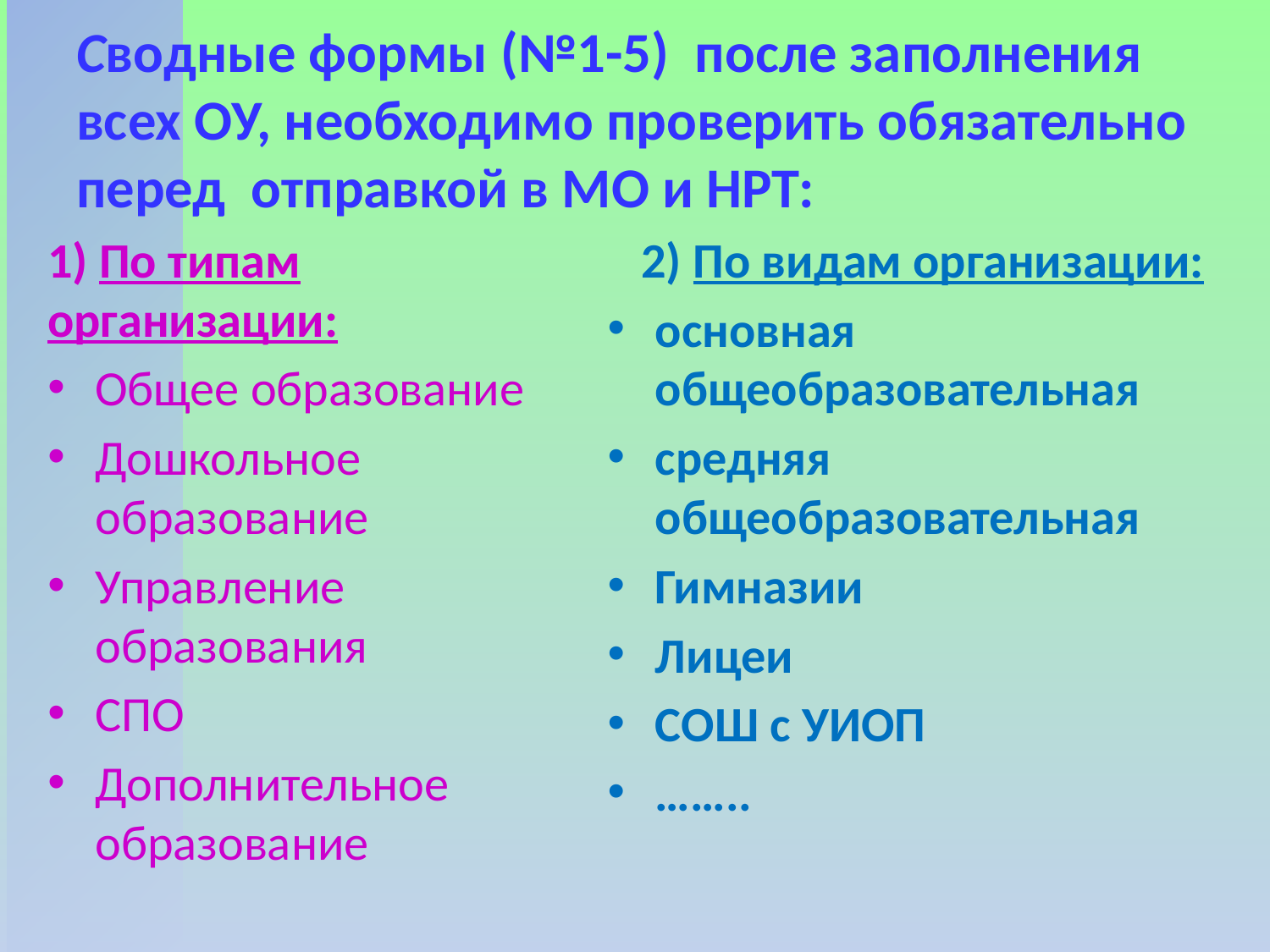

# Сводные формы (№1-5)  после заполнения всех ОУ, необходимо проверить обязательно перед  отправкой в МО и НРТ:

1) По типам организации:
Общее образование
Дошкольное образование
Управление образования
СПО
Дополнительное образование

   2) По видам организации:
основная общеобразовательная
средняя общеобразовательная
Гимназии
Лицеи
СОШ с УИОП
……..